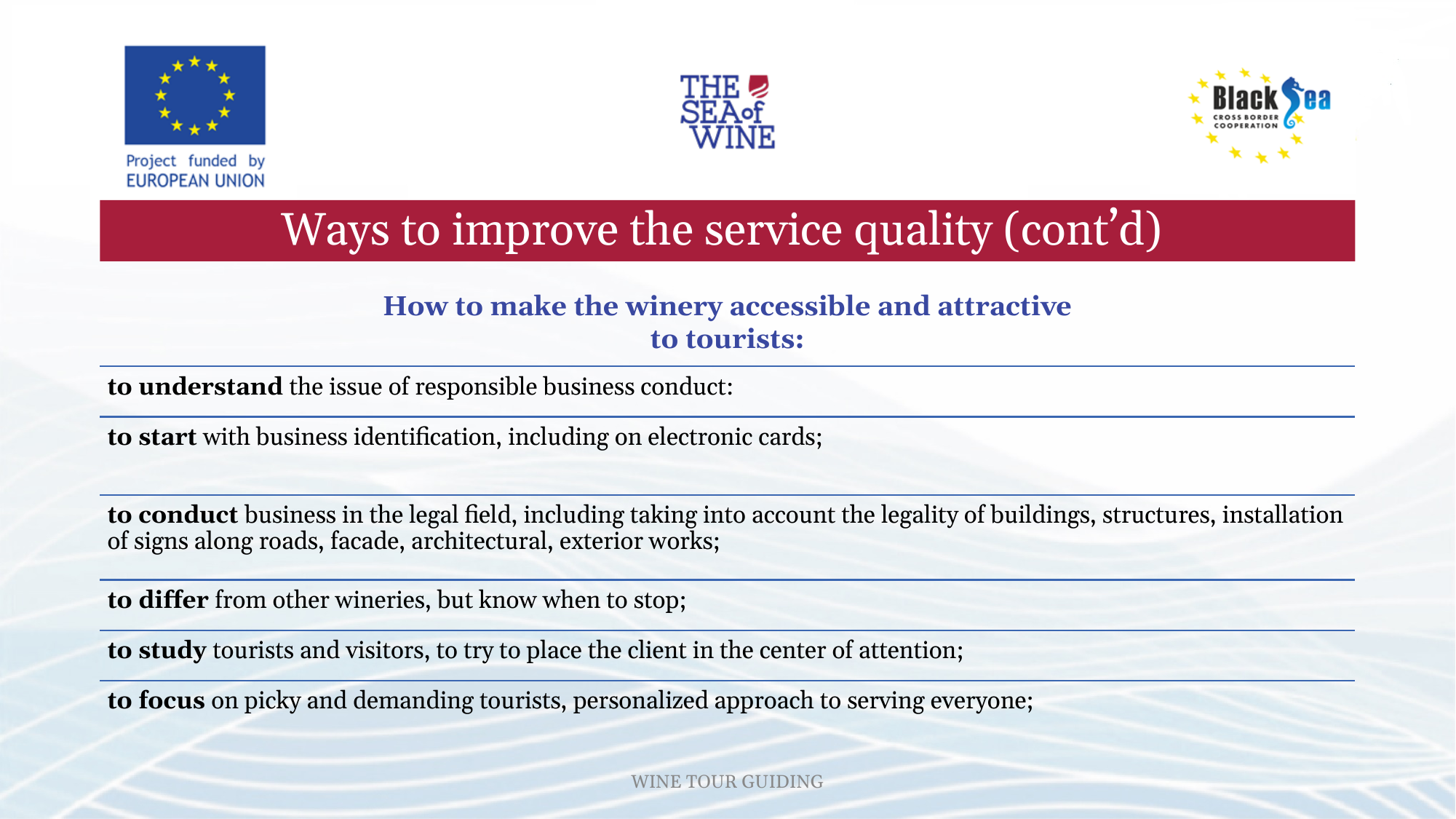

# Ways to improve the service quality (cont’d)
How to make the winery accessible and attractive to tourists:

to understand the issue of responsible business conduct:

to start with business identification, including on electronic cards;

to conduct business in the legal field, including taking into account the legality of buildings, structures, installation of signs along roads, facade, architectural, exterior works;

to differ from other wineries, but know when to stop;

to study tourists and visitors, to try to place the client in the center of attention;

to focus on picky and demanding tourists, personalized approach to serving everyone;
WINE TOUR GUIDING